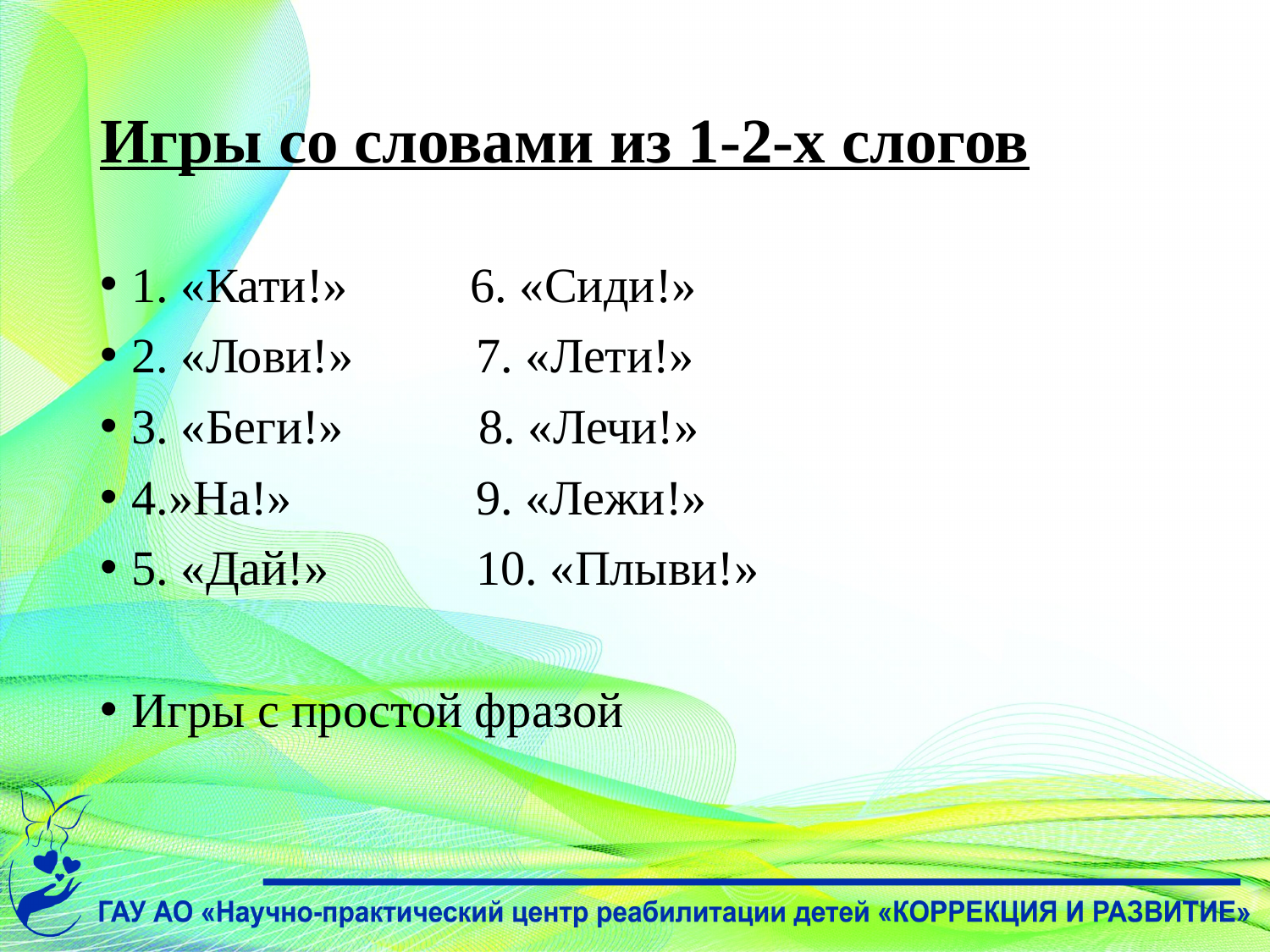

# Игры со словами из 1-2-х слогов
1. «Кати!»          6. «Сиди!»
2. «Лови!»          7. «Лети!»
3. «Беги!»           8. «Лечи!»
4.»На!»               9. «Лежи!»
5. «Дай!»            10. «Плыви!»

Игры с простой фразой